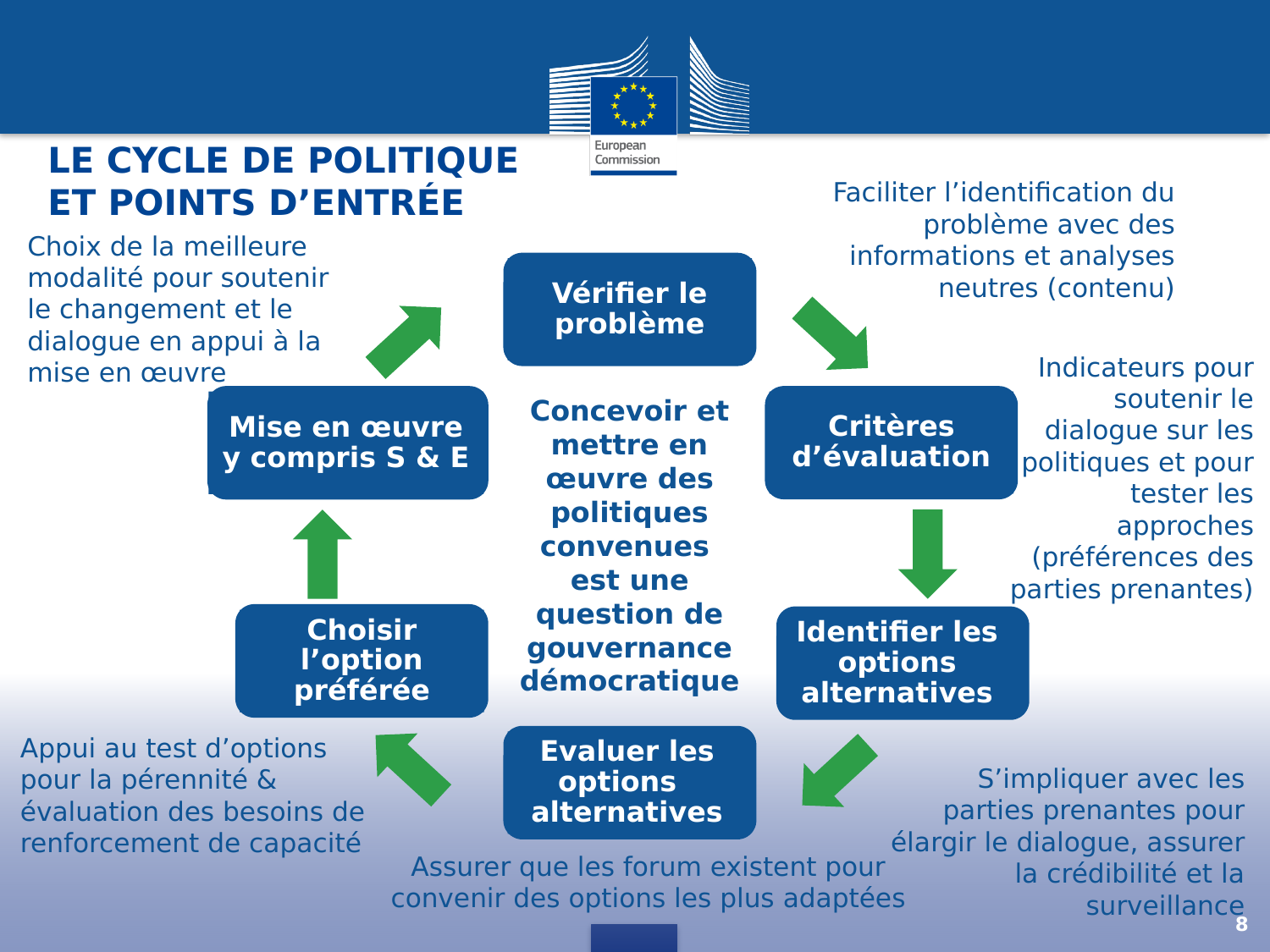

# Le cycle de politique et points d’entrée
Faciliter l’identification du problème avec des informations et analyses neutres (contenu)
Choix de la meilleure modalité pour soutenir le changement et le dialogue en appui à la mise en œuvre

Vérifier le problème

Indicateurs pour soutenir le dialogue sur les politiques et pour tester les approches (préférences des parties prenantes)

Mise en œuvre y compris S & E

Critères d’évaluation
Concevoir et mettre en œuvre des politiques convenues
est une question de gouvernance démocratique

Choisir l’option préférée

Identifier les options alternatives

Appui au test d’options pour la pérennité & évaluation des besoins de renforcement de capacité

Evaluer les options   alternatives

S’impliquer avec les parties prenantes pour élargir le dialogue, assurer la crédibilité et la surveillance
Assurer que les forum existent pour convenir des options les plus adaptées
8